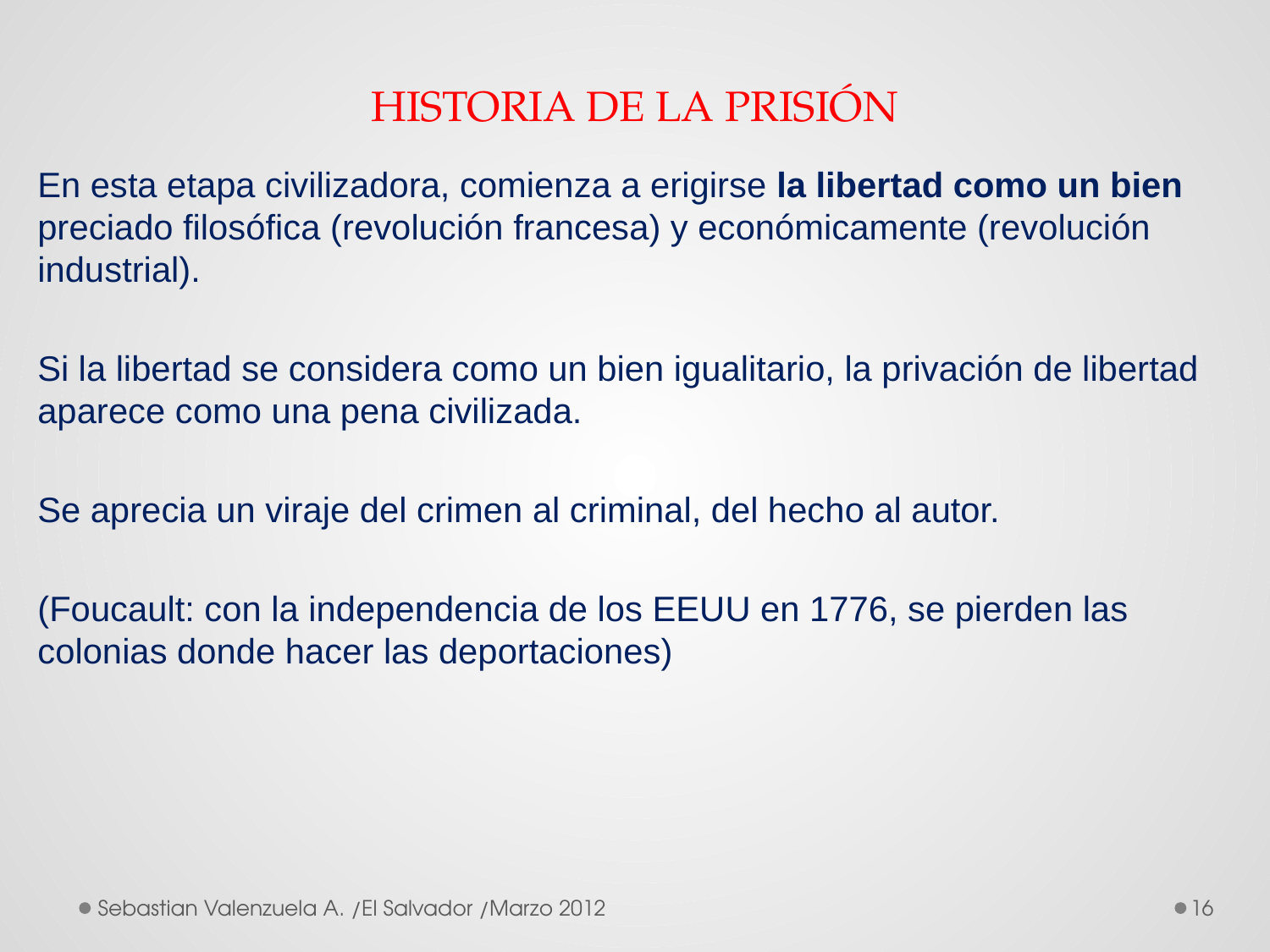

# HISTORIA DE LA PRISIÓN
En esta etapa civilizadora, comienza a erigirse la libertad como un bien preciado filosófica (revolución francesa) y económicamente (revolución industrial).

Si la libertad se considera como un bien igualitario, la privación de libertad aparece como una pena civilizada.

Se aprecia un viraje del crimen al criminal, del hecho al autor.

(Foucault: con la independencia de los EEUU en 1776, se pierden las colonias donde hacer las deportaciones)
Sebastian Valenzuela A. /El Salvador /Marzo 2012
16